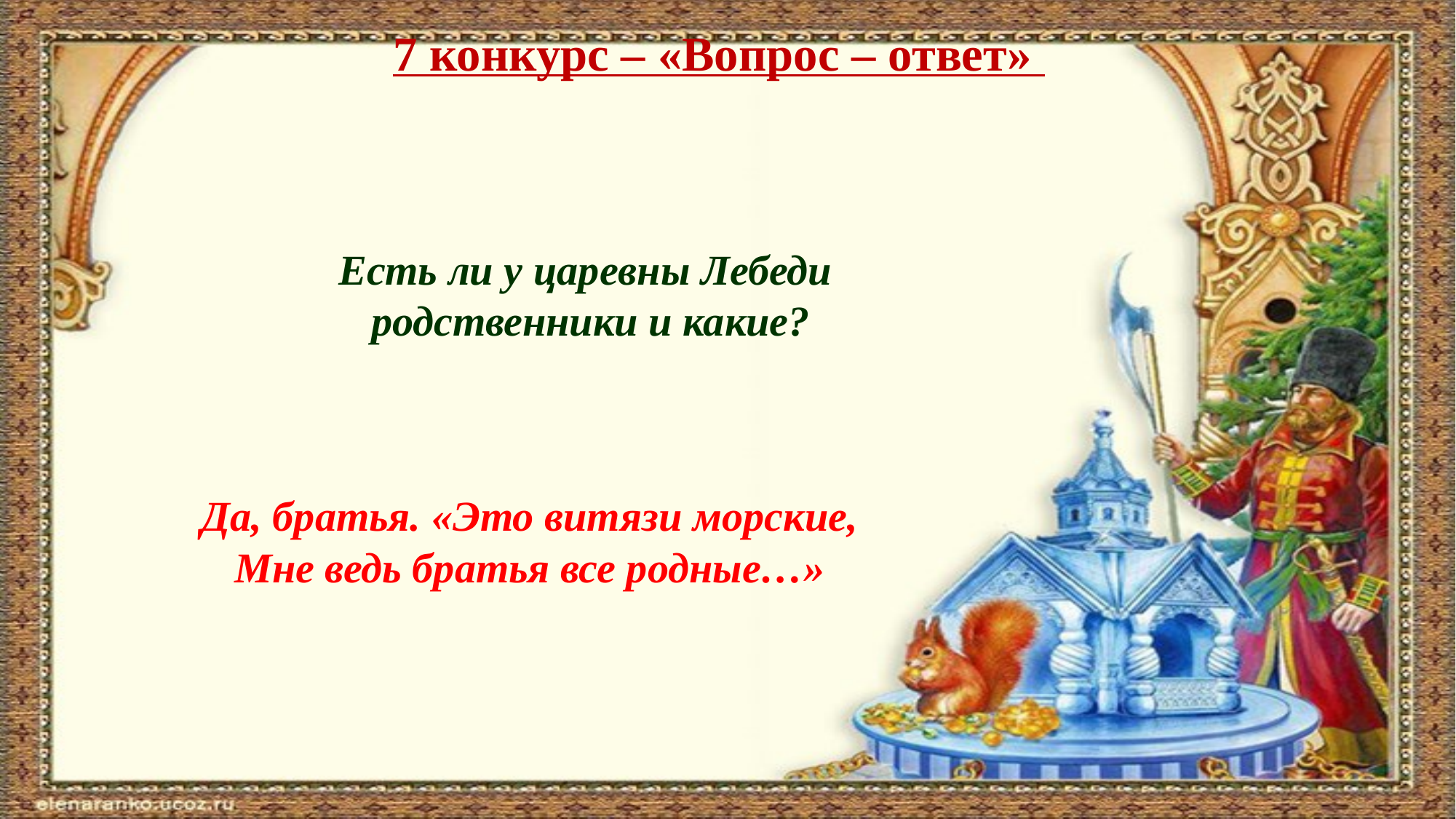

7 конкурс – «Вопрос – ответ»
Есть ли у царевны Лебеди
родственники и какие?
Да, братья. «Это витязи морские,
Мне ведь братья все родные…»